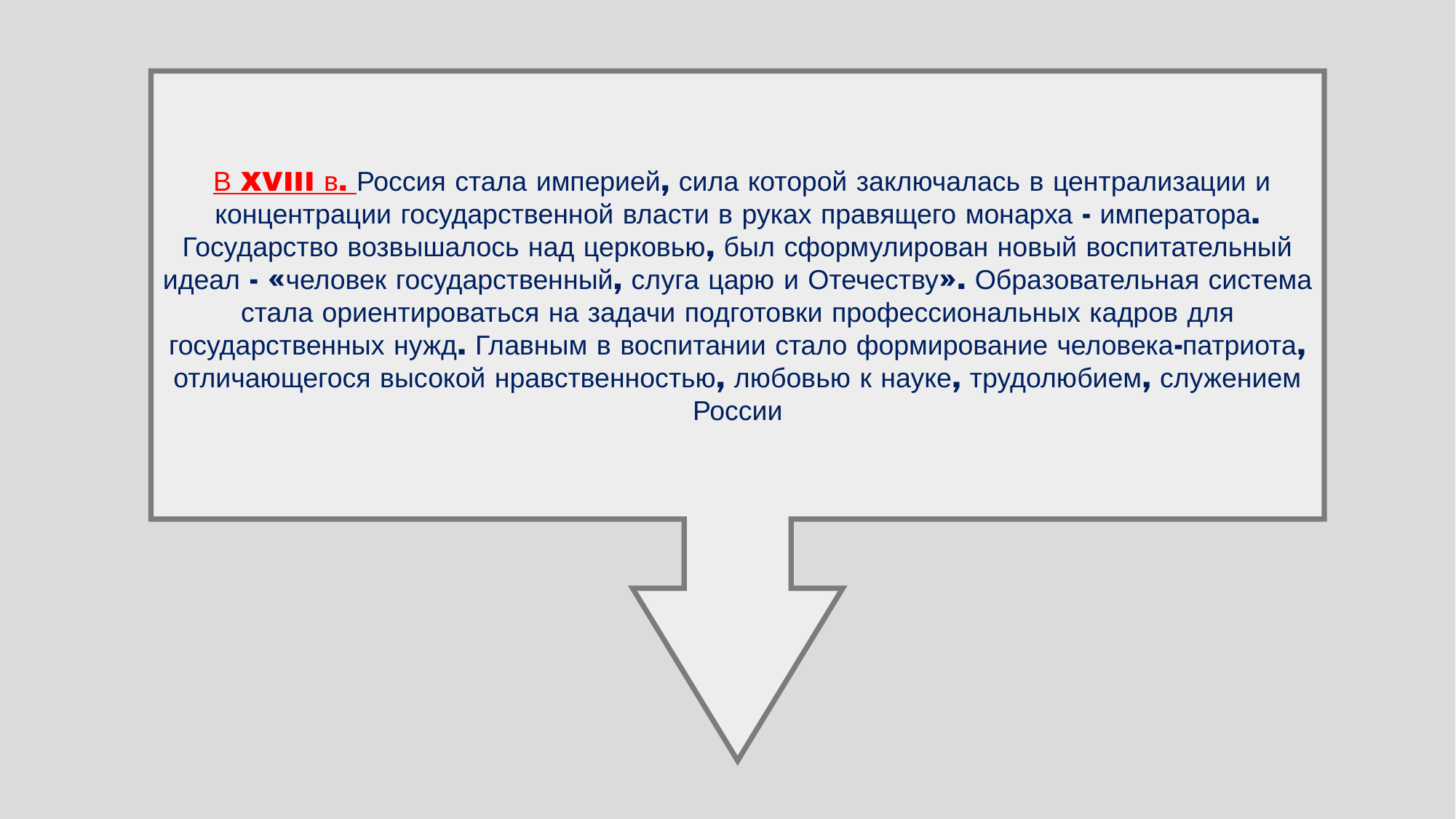

В XVIII в. Россия стала империей, сила которой заключалась в централизации и концентрации государственной власти в руках правящего монарха - императора. Государство возвышалось над церковью, был сформулирован новый воспитательный идеал - «человек государственный, слуга царю и Отечеству». Образовательная система стала ориентироваться на задачи подготовки профессиональных кадров для государственных нужд. Главным в воспитании стало формирование человека-патриота, отличающегося высокой нравственностью, любовью к науке, трудолюбием, служением России